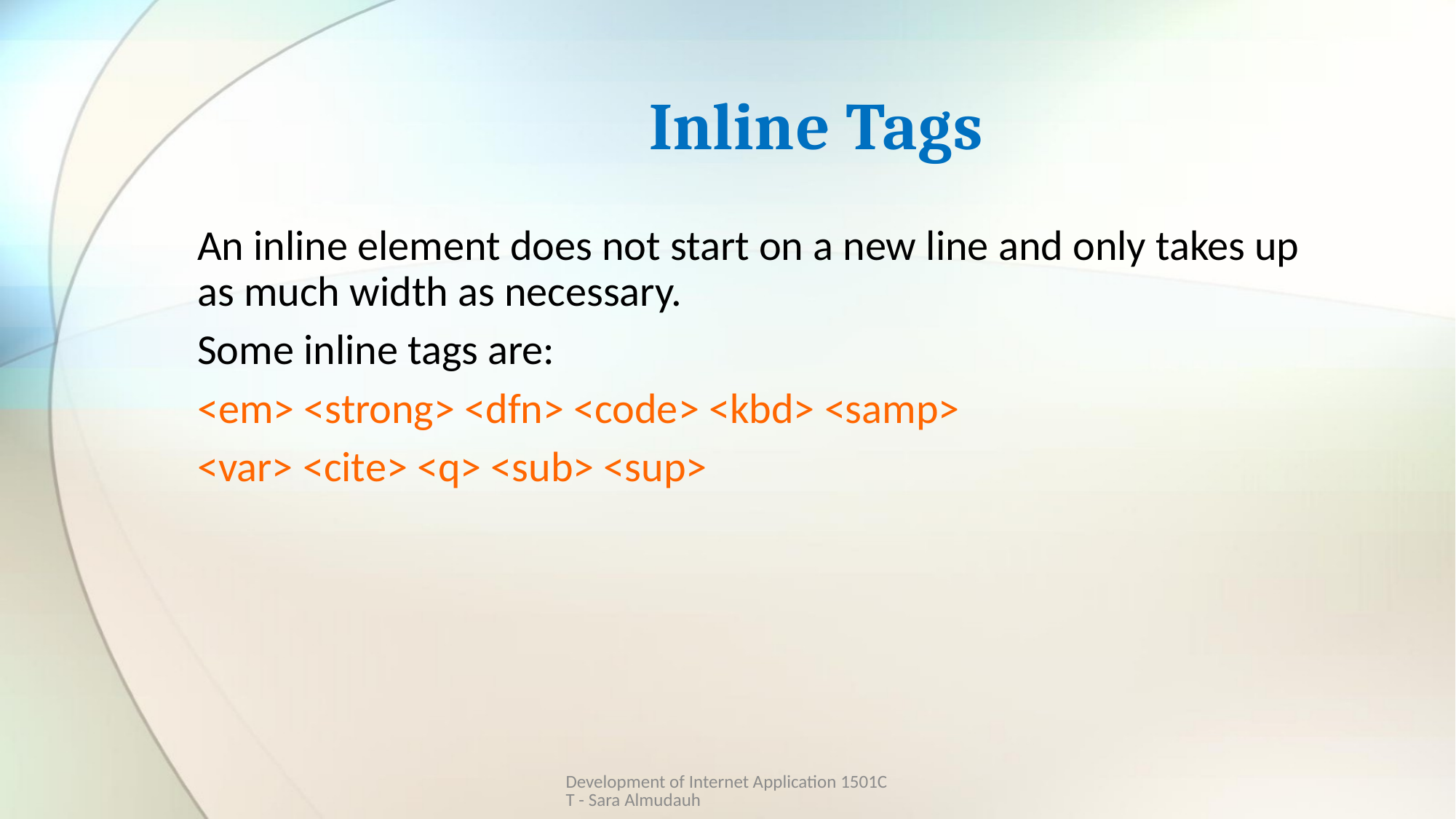

# Inline Tags
An inline element does not start on a new line and only takes up as much width as necessary.
Some inline tags are:
<em> <strong> <dfn> <code> <kbd> <samp>
<var> <cite> <q> <sub> <sup>
Development of Internet Application 1501CT - Sara Almudauh